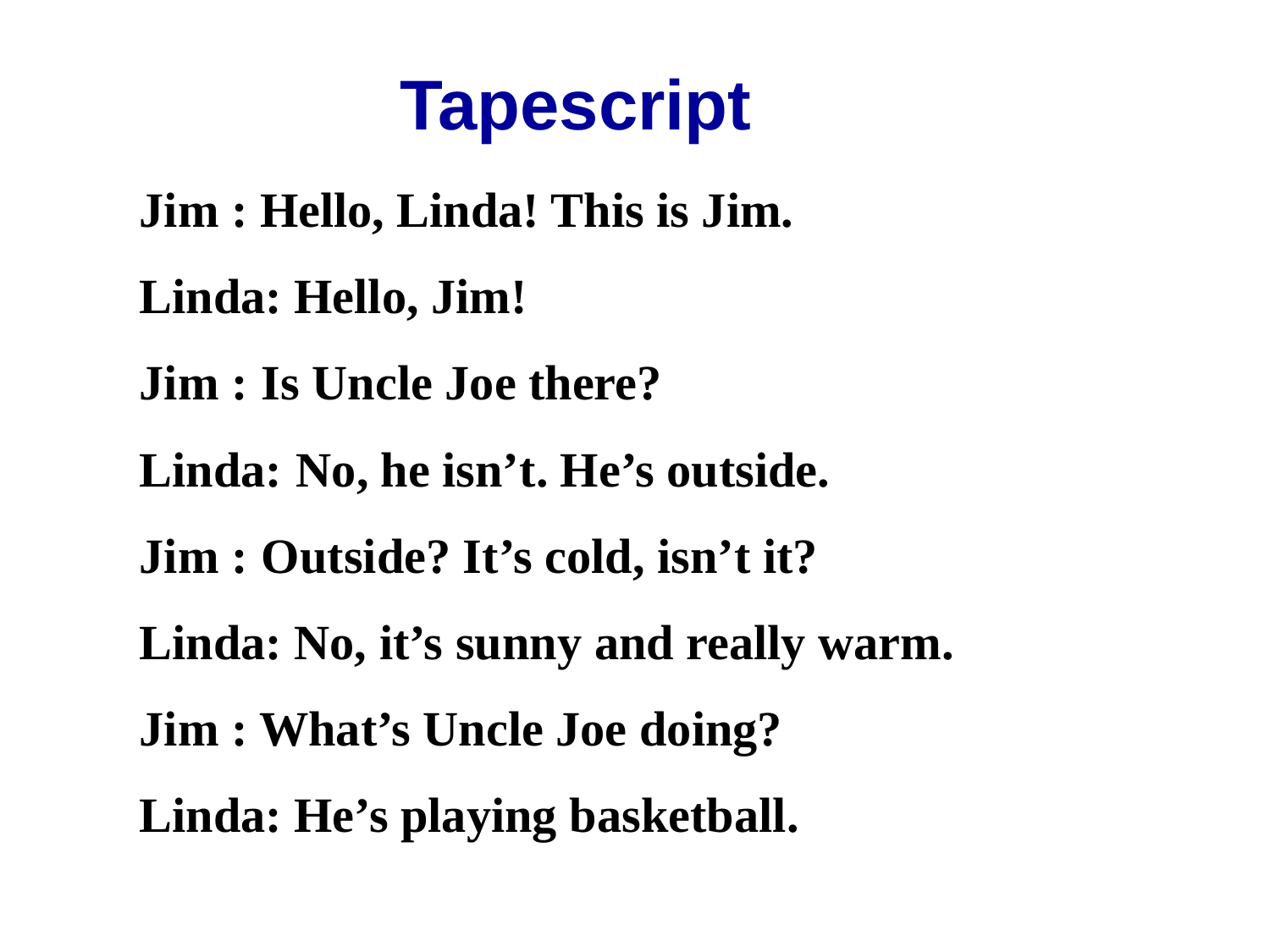

Tapescript

Jim : Hello, Linda! This is Jim.
Linda: Hello, Jim!
Jim : Is Uncle Joe there?
Linda: No, he isn’t. He’s outside.
Jim : Outside? It’s cold, isn’t it?
Linda: No, it’s sunny and really warm.
Jim : What’s Uncle Joe doing?
Linda: He’s playing basketball.